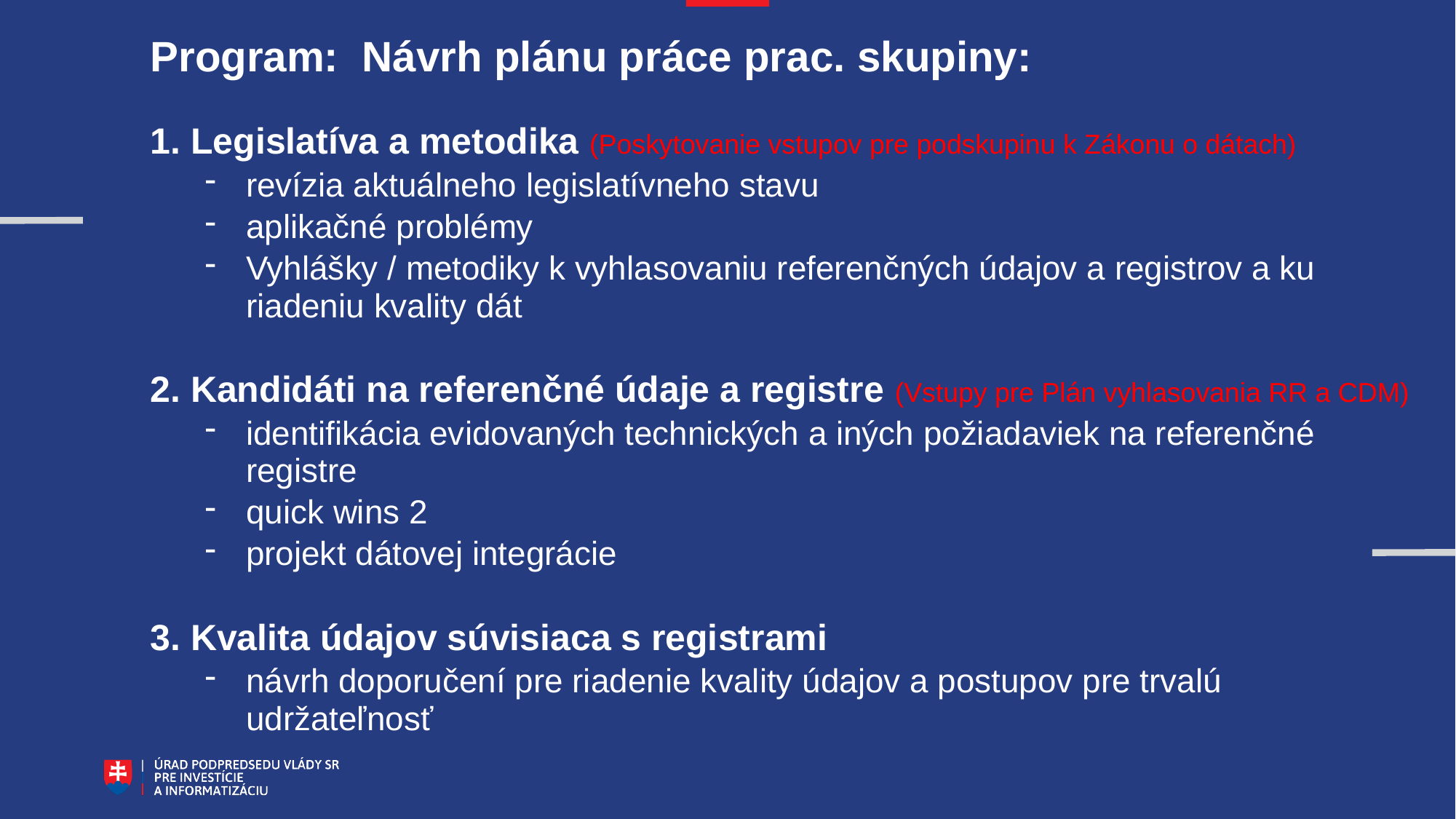

Program:  Návrh plánu práce prac. skupiny:

1. Legislatíva a metodika (Poskytovanie vstupov pre podskupinu k Zákonu o dátach)
revízia aktuálneho legislatívneho stavu
aplikačné problémy
Vyhlášky / metodiky k vyhlasovaniu referenčných údajov a registrov a ku riadeniu kvality dát

2. Kandidáti na referenčné údaje a registre (Vstupy pre Plán vyhlasovania RR a CDM)
identifikácia evidovaných technických a iných požiadaviek na referenčné registre
quick wins 2
projekt dátovej integrácie

3. Kvalita údajov súvisiaca s registrami
návrh doporučení pre riadenie kvality údajov a postupov pre trvalú udržateľnosť
Oblasť s najväčšou pridanou hodnotou: